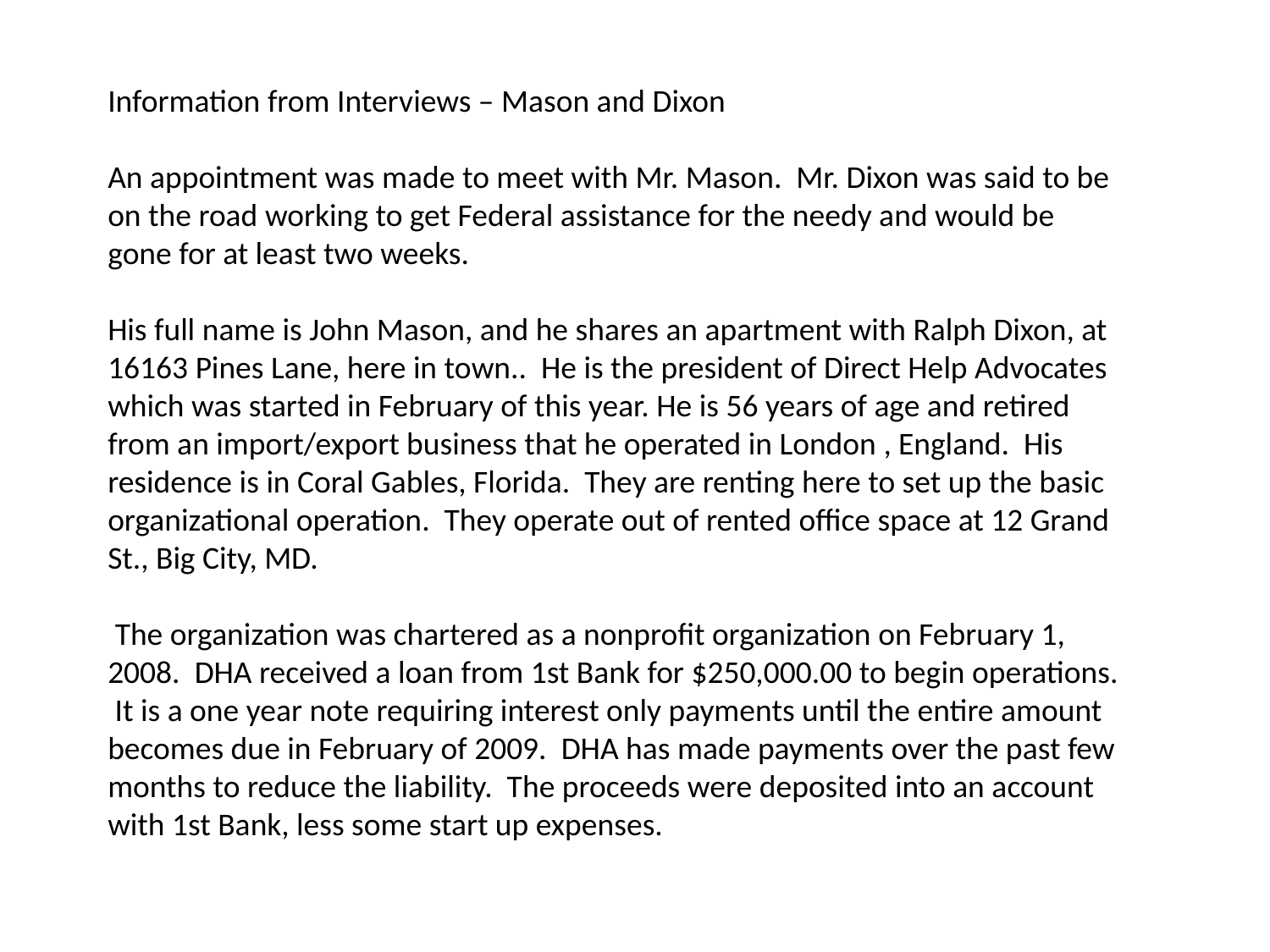

Information from Interviews – Mason and Dixon

An appointment was made to meet with Mr. Mason.  Mr. Dixon was said to be on the road working to get Federal assistance for the needy and would be gone for at least two weeks.

His full name is John Mason, and he shares an apartment with Ralph Dixon, at 16163 Pines Lane, here in town..  He is the president of Direct Help Advocates which was started in February of this year. He is 56 years of age and retired from an import/export business that he operated in London , England.  His residence is in Coral Gables, Florida.  They are renting here to set up the basic organizational operation.  They operate out of rented office space at 12 Grand St., Big City, MD.

 The organization was chartered as a nonprofit organization on February 1, 2008.  DHA received a loan from 1st Bank for $250,000.00 to begin operations.  It is a one year note requiring interest only payments until the entire amount becomes due in February of 2009.  DHA has made payments over the past few months to reduce the liability.  The proceeds were deposited into an account with 1st Bank, less some start up expenses.